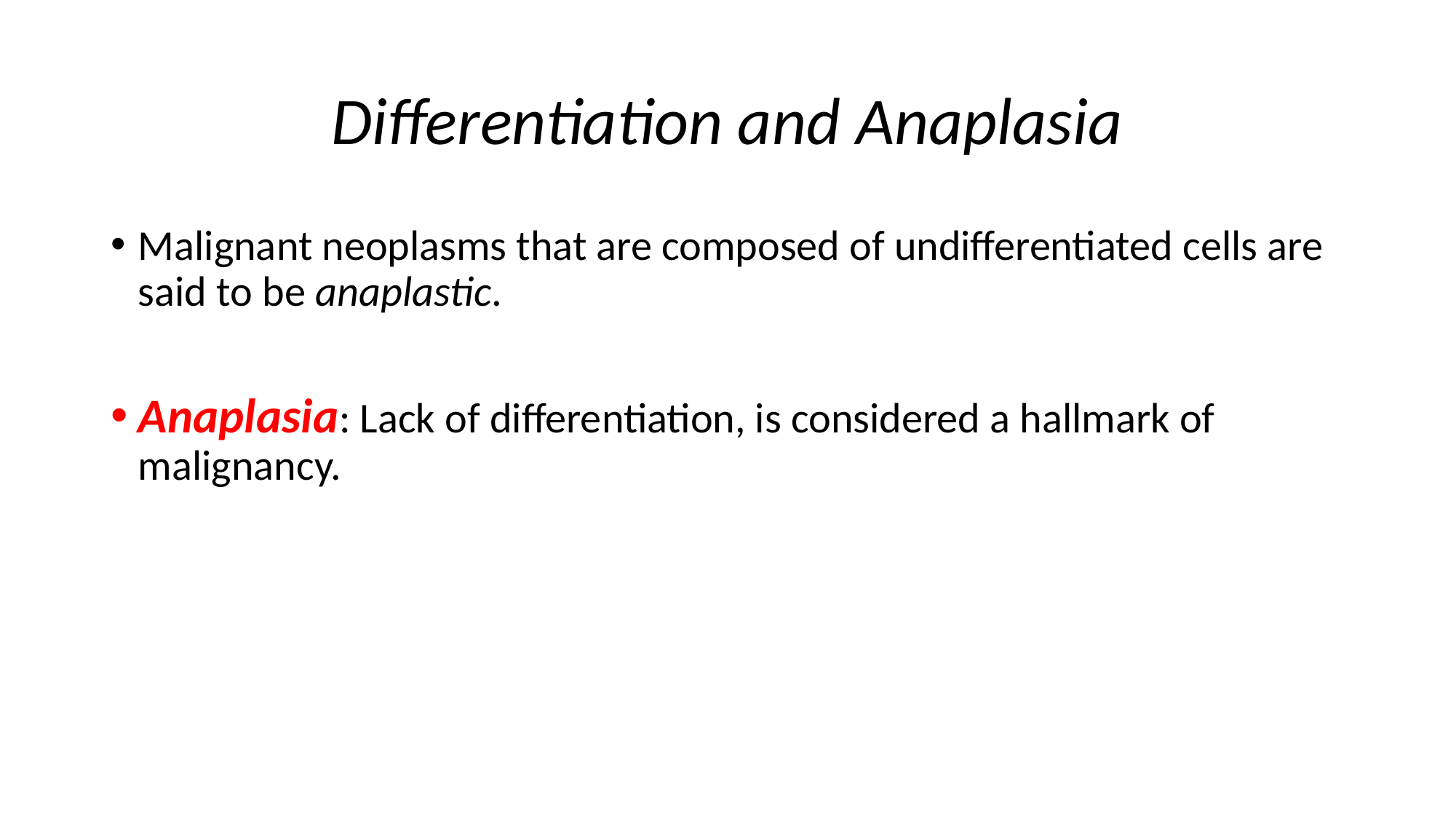

# Differentiation and Anaplasia
Malignant neoplasms that are composed of undifferentiated cells are said to be anaplastic.

Anaplasia: Lack of differentiation, is considered a hallmark of malignancy.